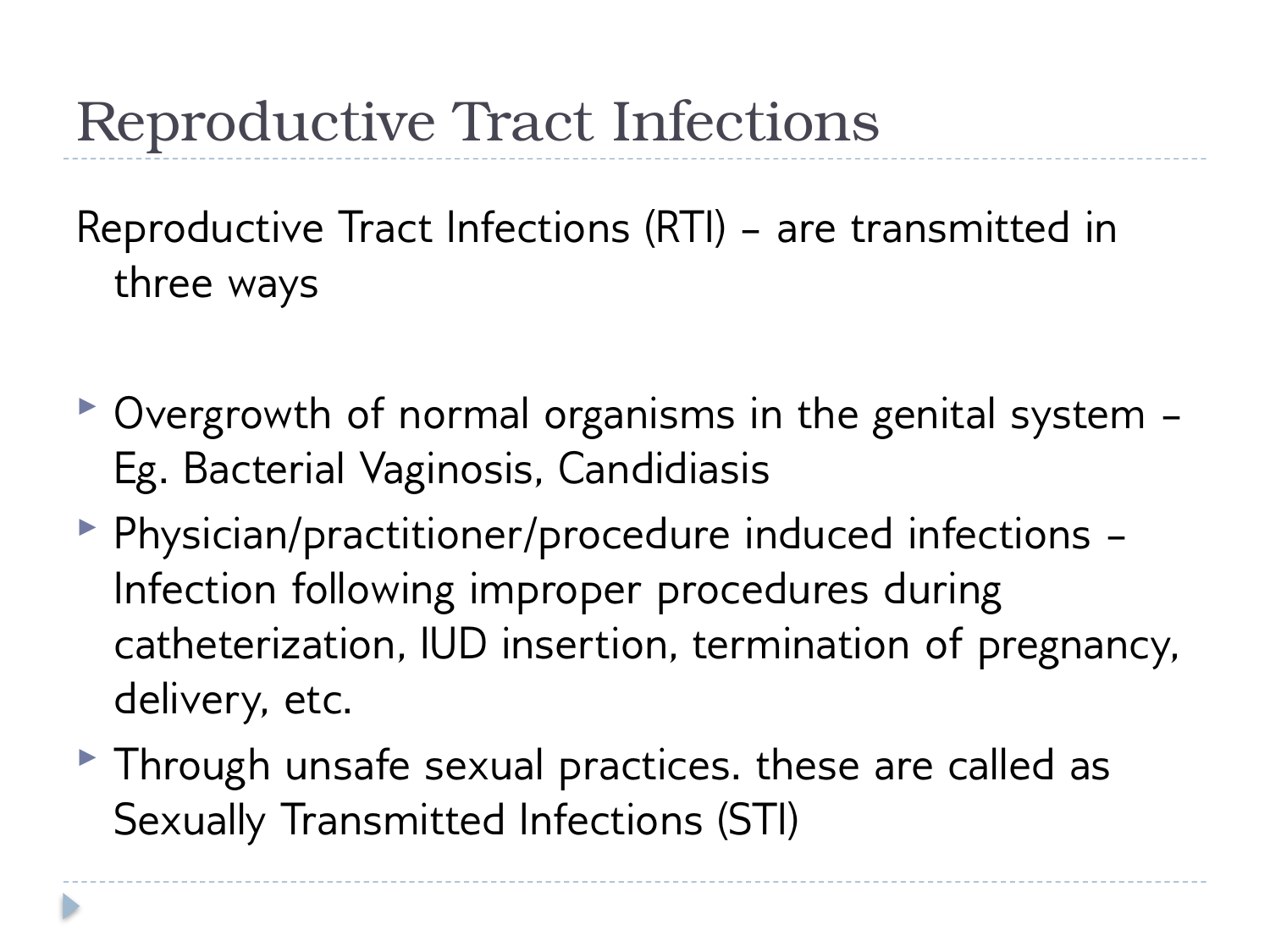

# Reproductive Tract Infections
Reproductive Tract Infections (RTI) – are transmitted in three ways

Overgrowth of normal organisms in the genital system – Eg. Bacterial Vaginosis, Candidiasis
Physician/practitioner/procedure induced infections – Infection following improper procedures during catheterization, IUD insertion, termination of pregnancy, delivery, etc.
Through unsafe sexual practices. these are called as Sexually Transmitted Infections (STI)